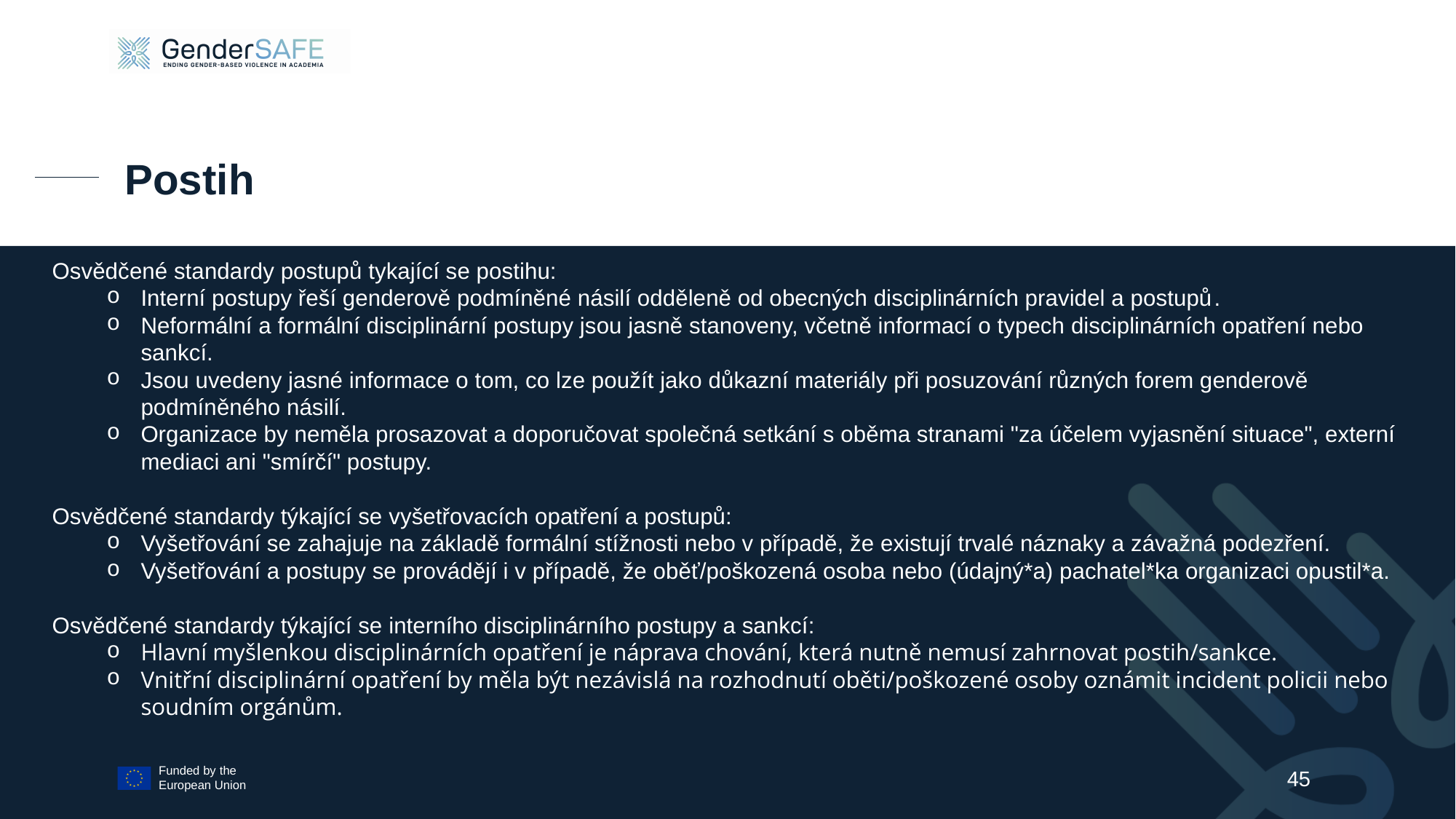

# Postih
Osvědčené standardy postupů tykající se postihu:
Interní postupy řeší genderově podmíněné násilí odděleně od obecných disciplinárních pravidel a postupů.
Neformální a formální disciplinární postupy jsou jasně stanoveny, včetně informací o typech disciplinárních opatření nebo sankcí.
Jsou uvedeny jasné informace o tom, co lze použít jako důkazní materiály při posuzování různých forem genderově podmíněného násilí.
Organizace by neměla prosazovat a doporučovat společná setkání s oběma stranami "za účelem vyjasnění situace", externí mediaci ani "smírčí" postupy.

Osvědčené standardy týkající se vyšetřovacích opatření a postupů:
Vyšetřování se zahajuje na základě formální stížnosti nebo v případě, že existují trvalé náznaky a závažná podezření.
Vyšetřování a postupy se provádějí i v případě, že oběť/poškozená osoba nebo (údajný*a) pachatel*ka organizaci opustil*a.

Osvědčené standardy týkající se interního disciplinárního postupy a sankcí:
Hlavní myšlenkou disciplinárních opatření je náprava chování, která nutně nemusí zahrnovat postih/sankce.
Vnitřní disciplinární opatření by měla být nezávislá na rozhodnutí oběti/poškozené osoby oznámit incident policii nebo soudním orgánům.